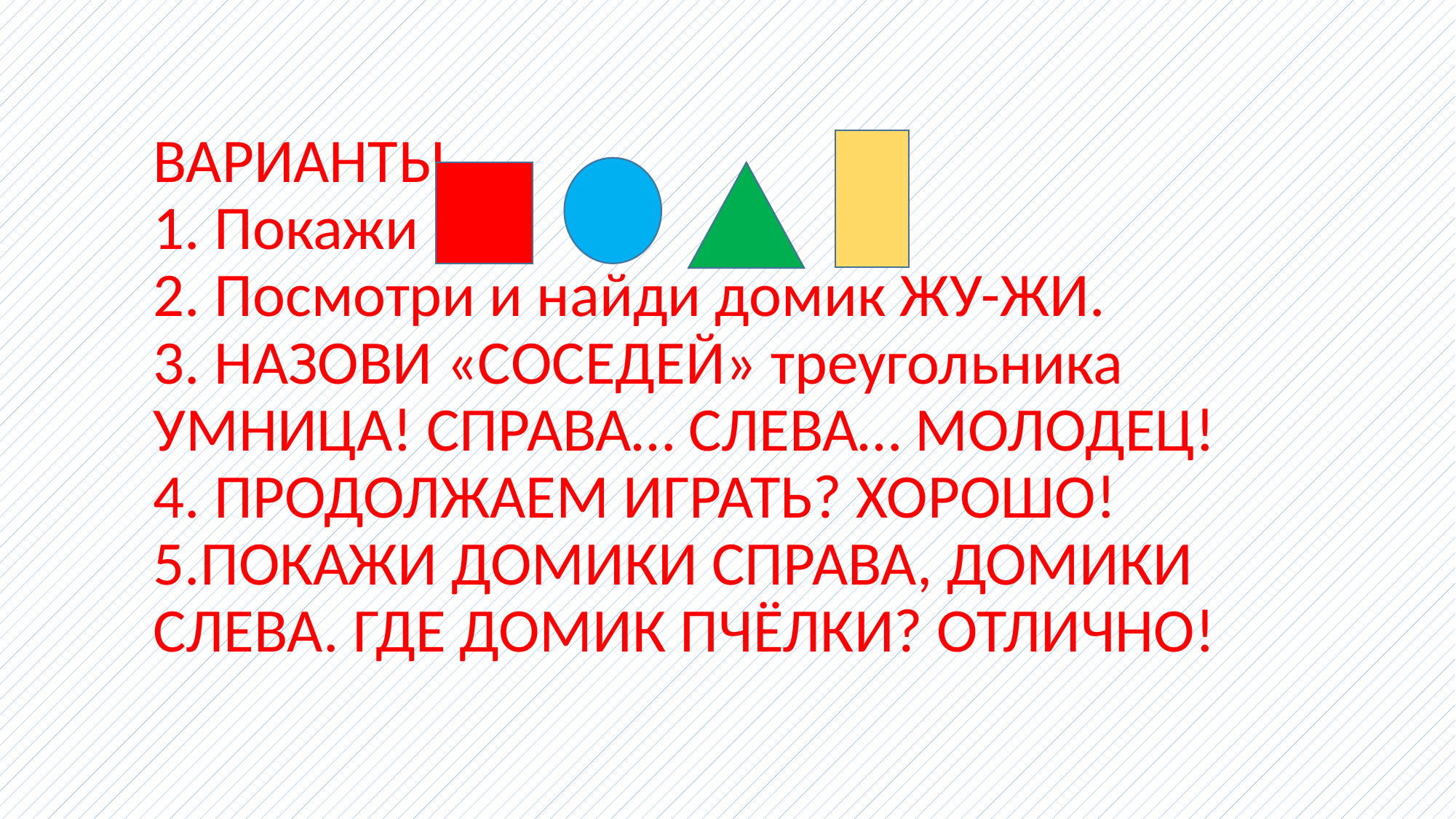

# ВАРИАНТЫ 1. Покажи 2. Посмотри и найди домик ЖУ-ЖИ. 3. НАЗОВИ «СОСЕДЕЙ» треугольника УМНИЦА! СПРАВА… СЛЕВА… МОЛОДЕЦ! 4. ПРОДОЛЖАЕМ ИГРАТЬ? ХОРОШО! 5.ПОКАЖИ ДОМИКИ СПРАВА, ДОМИКИ СЛЕВА. ГДЕ ДОМИК ПЧЁЛКИ? ОТЛИЧНО!